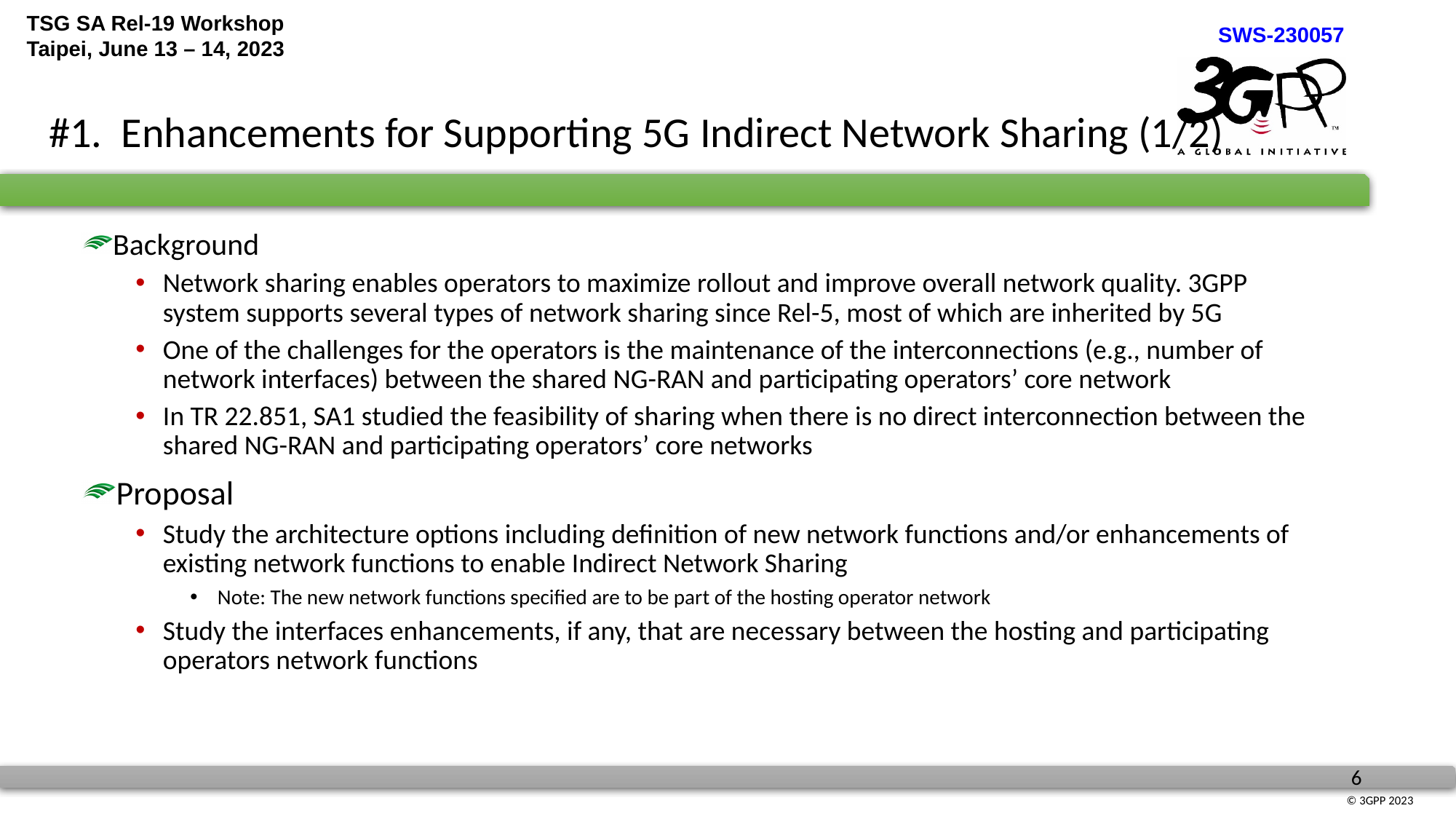

# #1.  Enhancements for Supporting 5G Indirect Network Sharing (1/2)
Background
Network sharing enables operators to maximize rollout and improve overall network quality. 3GPP system supports several types of network sharing since Rel-5, most of which are inherited by 5G
One of the challenges for the operators is the maintenance of the interconnections (e.g., number of network interfaces) between the shared NG-RAN and participating operators’ core network
In TR 22.851, SA1 studied the feasibility of sharing when there is no direct interconnection between the shared NG-RAN and participating operators’ core networks
Proposal
Study the architecture options including definition of new network functions and/or enhancements of existing network functions to enable Indirect Network Sharing
Note: The new network functions specified are to be part of the hosting operator network
Study the interfaces enhancements, if any, that are necessary between the hosting and participating operators network functions